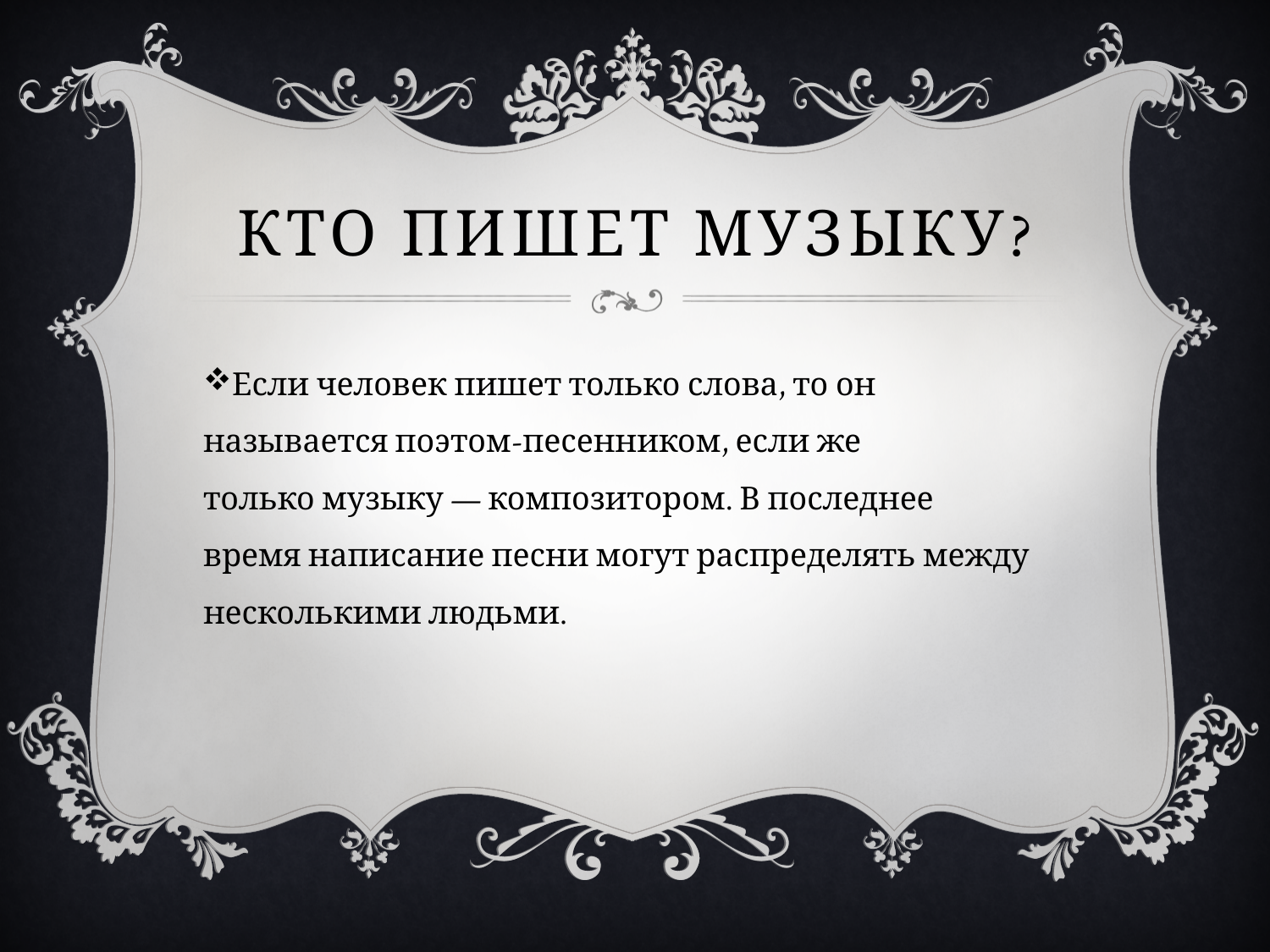

# Кто пишет музыку?
Если человек пишет только слова, то он называется поэтом-песенником, если же только музыку — композитором. В последнее время написание песни могут распределять между несколькими людьми.